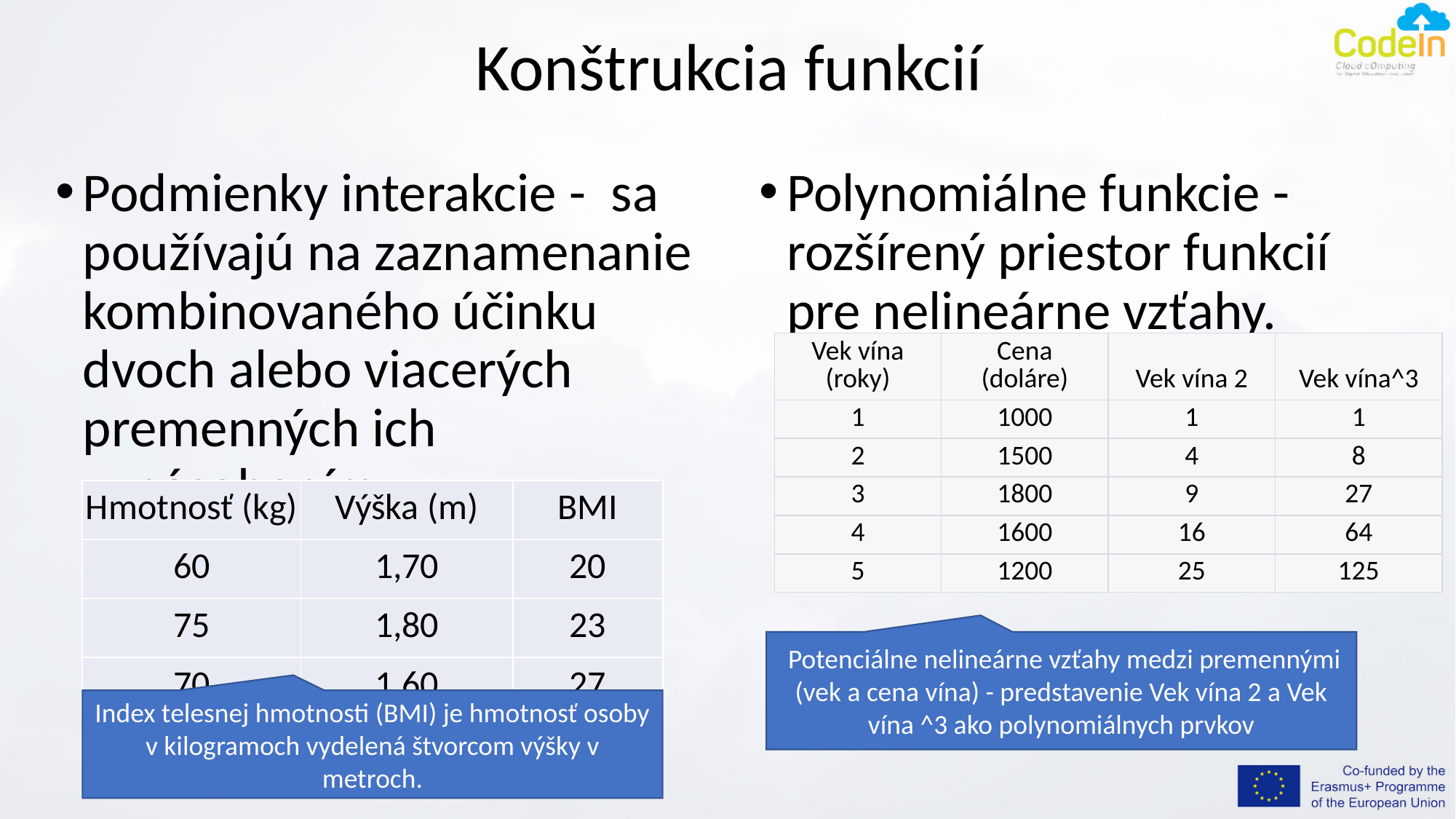

# Konštrukcia funkcií
Podmienky interakcie -  sa používajú na zaznamenanie kombinovaného účinku dvoch alebo viacerých premenných ich vynásobením.

Polynomiálne funkcie - rozšírený priestor funkcií pre nelineárne vzťahy.
| Vek vína (roky) | Cena (doláre) | Vek vína 2 | Vek vína^3 |
| --- | --- | --- | --- |
| 1 | 1000 | 1 | 1 |
| 2 | 1500 | 4 | 8 |
| 3 | 1800 | 9 | 27 |
| 4 | 1600 | 16 | 64 |
| 5 | 1200 | 25 | 125 |
| Hmotnosť (kg) | Výška (m) | BMI |
| --- | --- | --- |
| 60 | 1,70 | 20 |
| 75 | 1,80 | 23 |
| 70 | 1,60 | 27 |
 Potenciálne nelineárne vzťahy medzi premennými (vek a cena vína) - predstavenie Vek vína 2 a Vek vína ^3 ako polynomiálnych prvkov
Index telesnej hmotnosti (BMI) je hmotnosť osoby v kilogramoch vydelená štvorcom výšky v metroch.